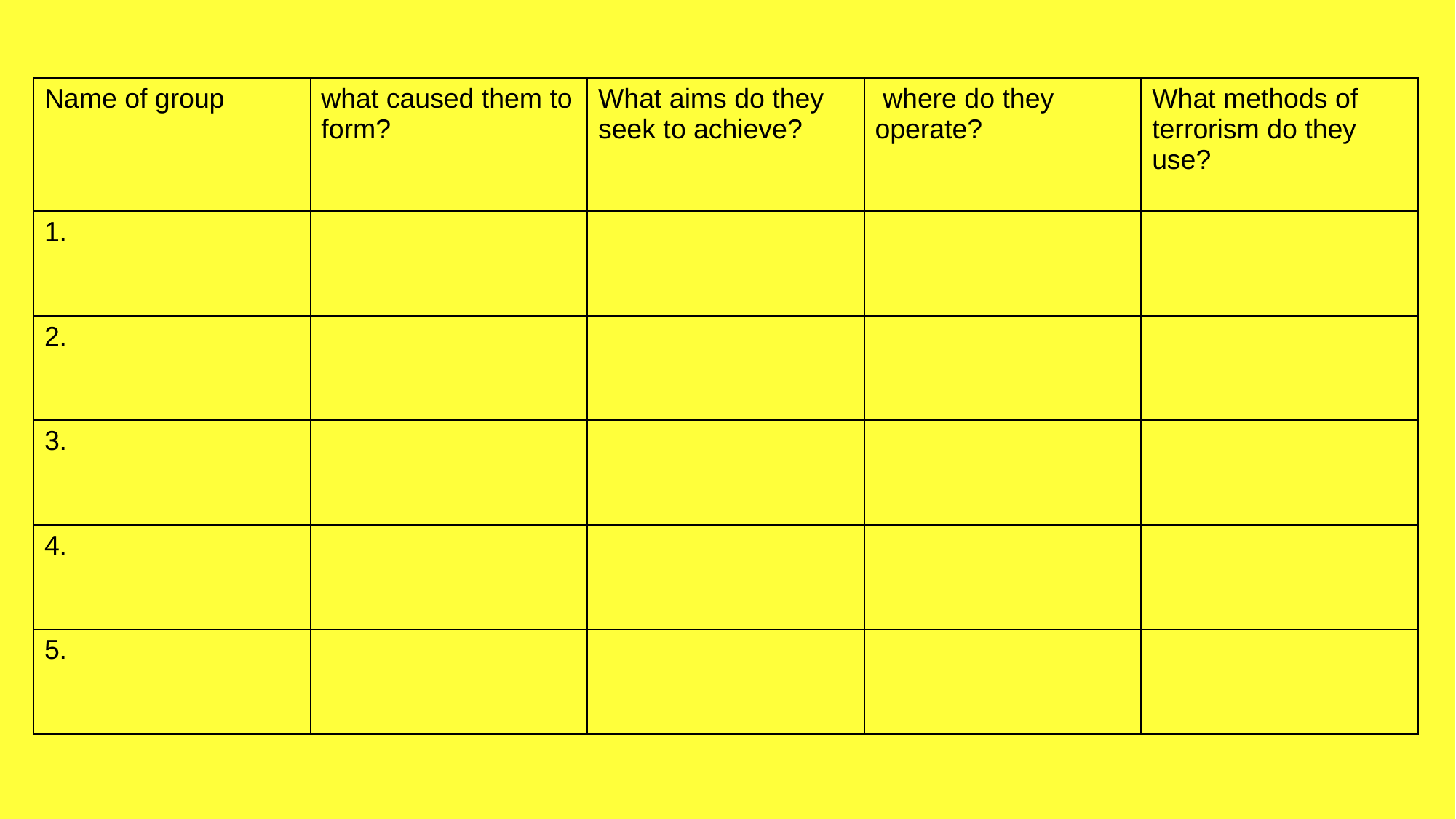

| Name of group | what caused them to form? | What aims do they seek to achieve? | where do they operate? | What methods of terrorism do they use? |
| --- | --- | --- | --- | --- |
| 1. |  |  |  |  |
| 2. |  |  |  |  |
| 3. |  |  |  |  |
| 4. |  |  |  |  |
| 5. |  |  |  |  |